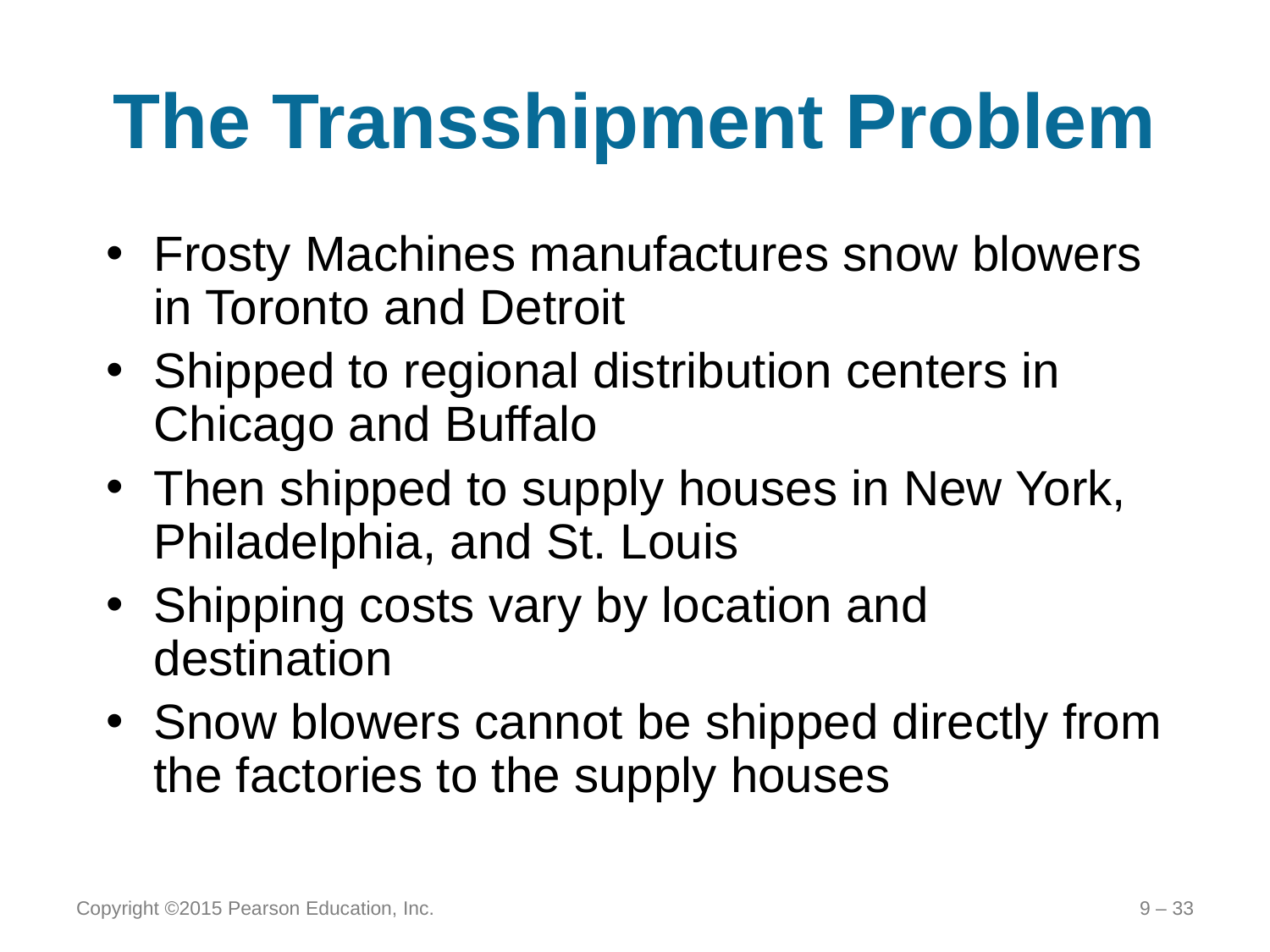

# The Transshipment Problem
Frosty Machines manufactures snow blowers in Toronto and Detroit
Shipped to regional distribution centers in Chicago and Buffalo
Then shipped to supply houses in New York, Philadelphia, and St. Louis
Shipping costs vary by location and destination
Snow blowers cannot be shipped directly from the factories to the supply houses
Copyright ©2015 Pearson Education, Inc.
9 – 33